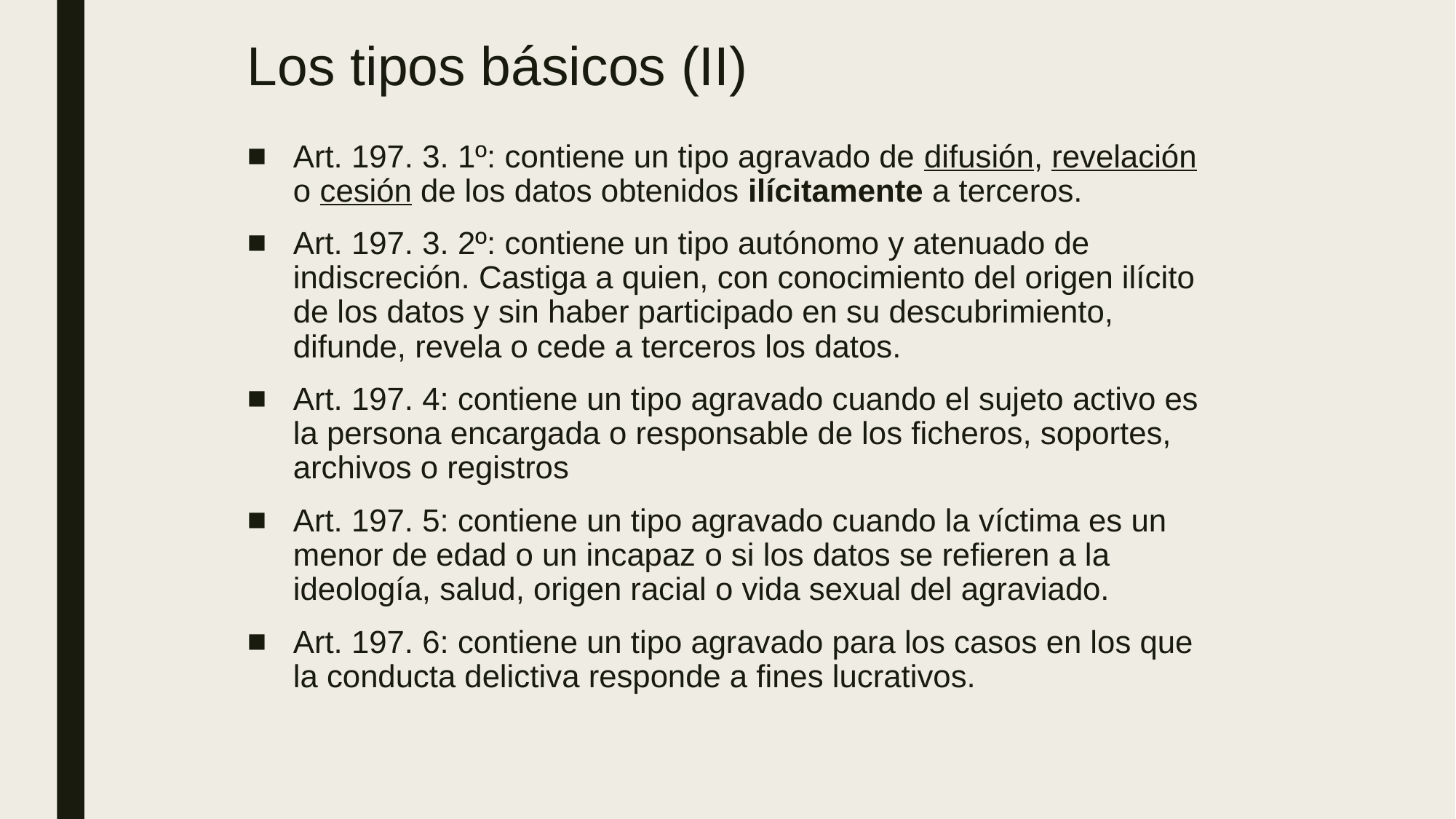

# Los tipos básicos (II)
Art. 197. 3. 1º: contiene un tipo agravado de difusión, revelación o cesión de los datos obtenidos ilícitamente a terceros.
Art. 197. 3. 2º: contiene un tipo autónomo y atenuado de indiscreción. Castiga a quien, con conocimiento del origen ilícito de los datos y sin haber participado en su descubrimiento, difunde, revela o cede a terceros los datos.
Art. 197. 4: contiene un tipo agravado cuando el sujeto activo es la persona encargada o responsable de los ficheros, soportes, archivos o registros
Art. 197. 5: contiene un tipo agravado cuando la víctima es un menor de edad o un incapaz o si los datos se refieren a la ideología, salud, origen racial o vida sexual del agraviado.
Art. 197. 6: contiene un tipo agravado para los casos en los que la conducta delictiva responde a fines lucrativos.